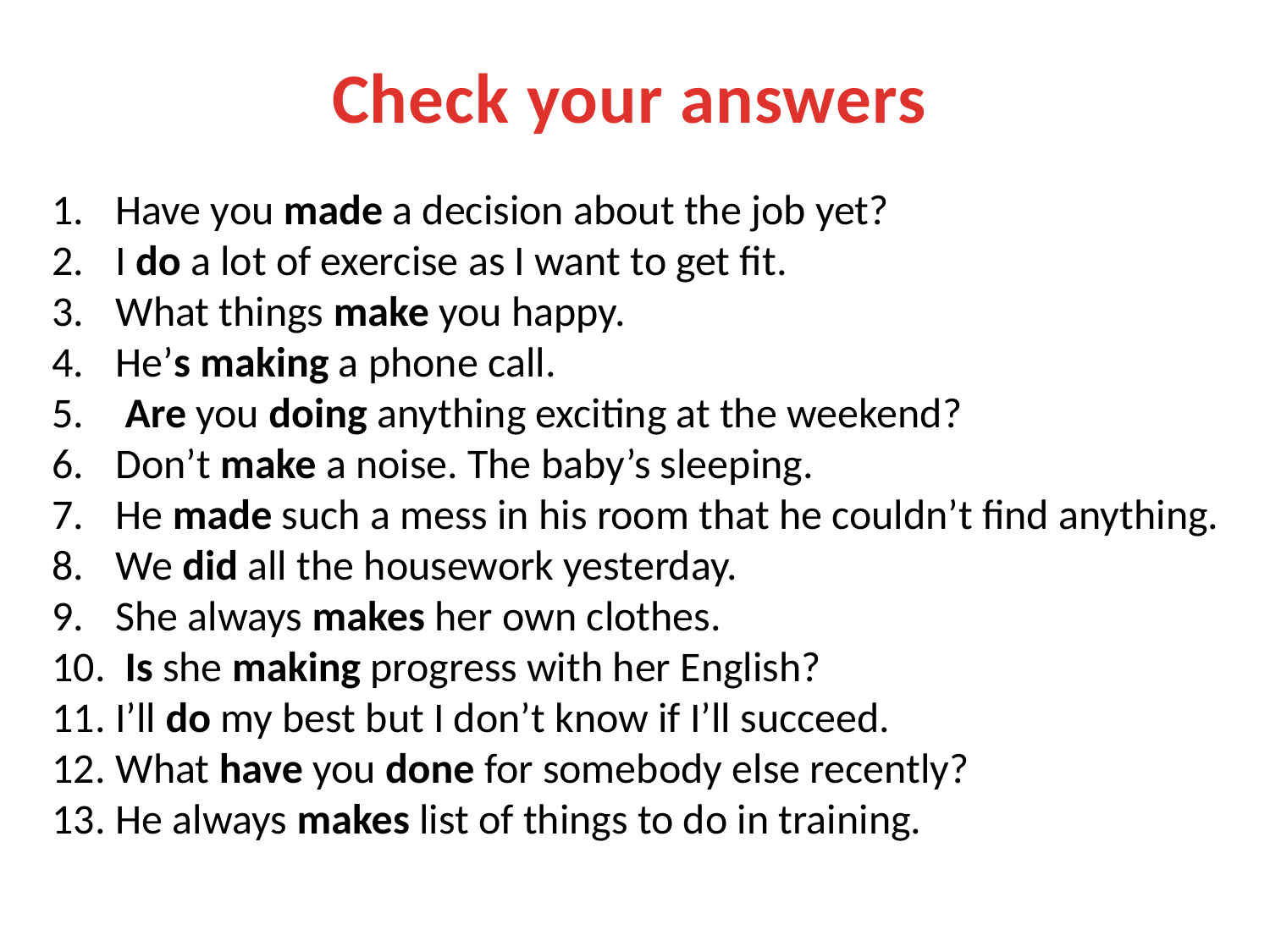

Check your answers
Have you made a decision about the job yet?
I do a lot of exercise as I want to get fit.
What things make you happy.
He’s making a phone call.
 Are you doing anything exciting at the weekend?
Don’t make a noise. The baby’s sleeping.
He made such a mess in his room that he couldn’t find anything.
We did all the housework yesterday.
She always makes her own clothes.
 Is she making progress with her English?
I’ll do my best but I don’t know if I’ll succeed.
What have you done for somebody else recently?
He always makes list of things to do in training.